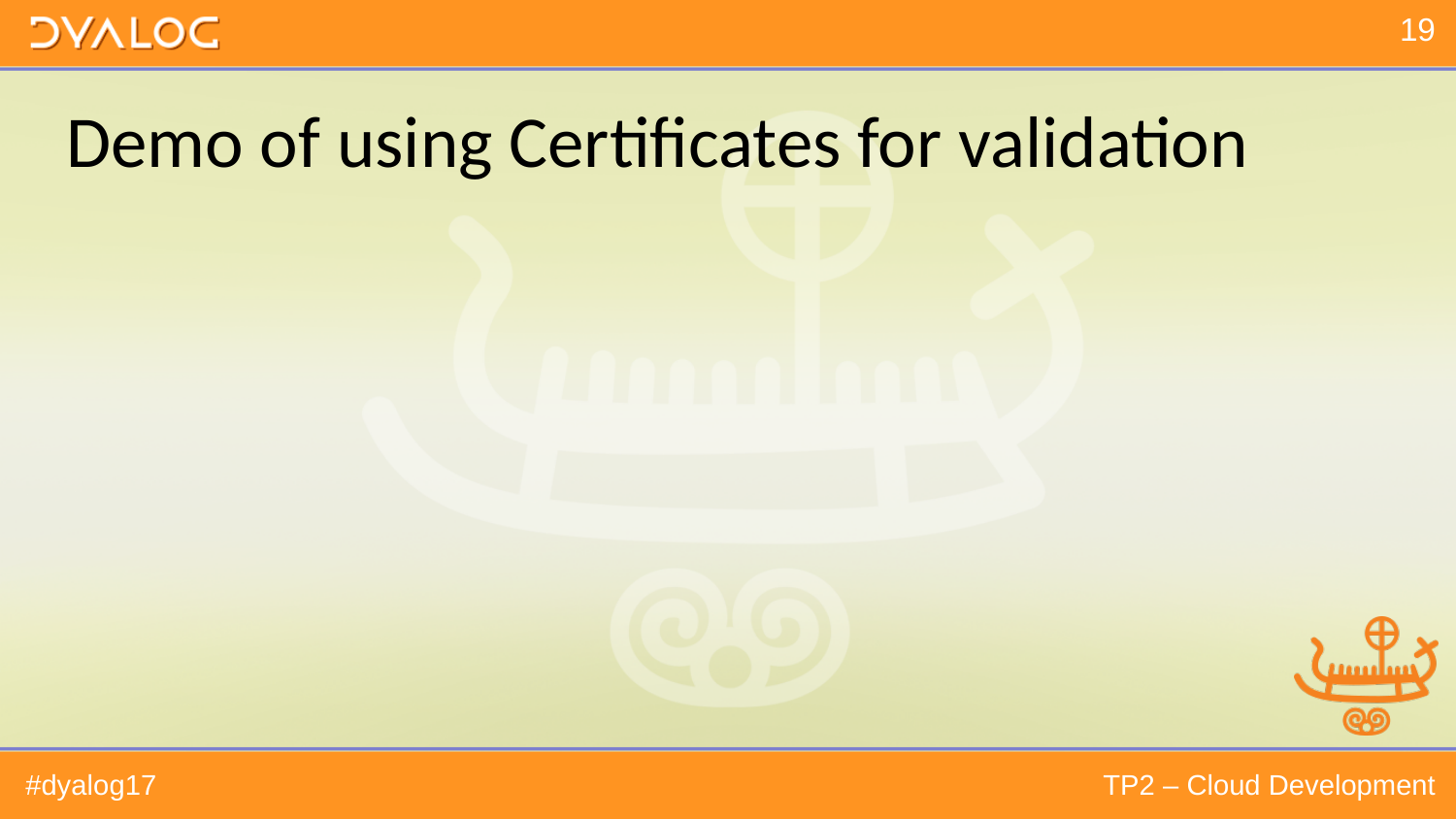

# Demo of using Certificates for validation